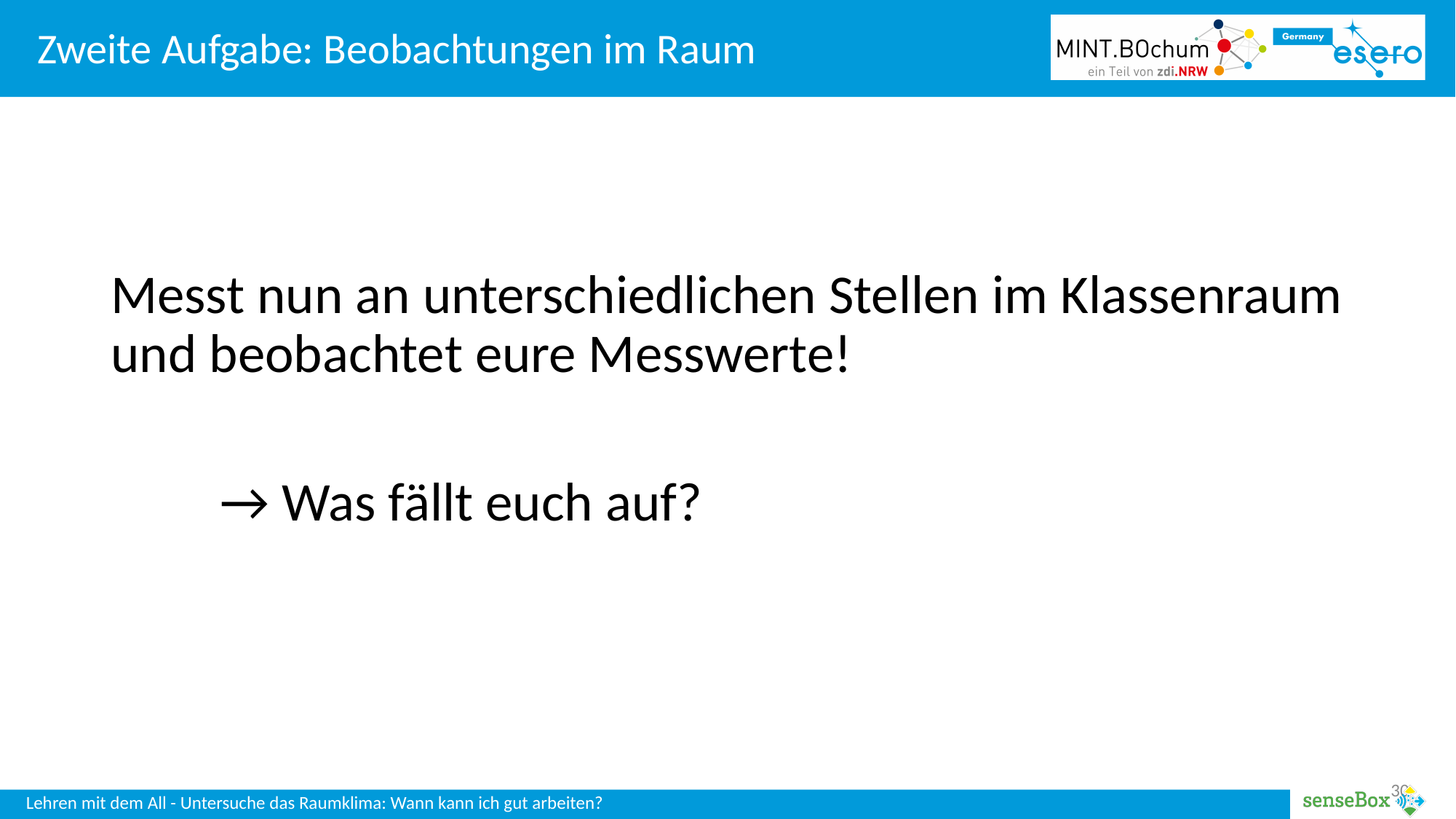

# Zweite Aufgabe: Beobachtungen im Raum

Messt nun an unterschiedlichen Stellen im Klassenraum und beobachtet eure Messwerte!

	→ Was fällt euch auf?